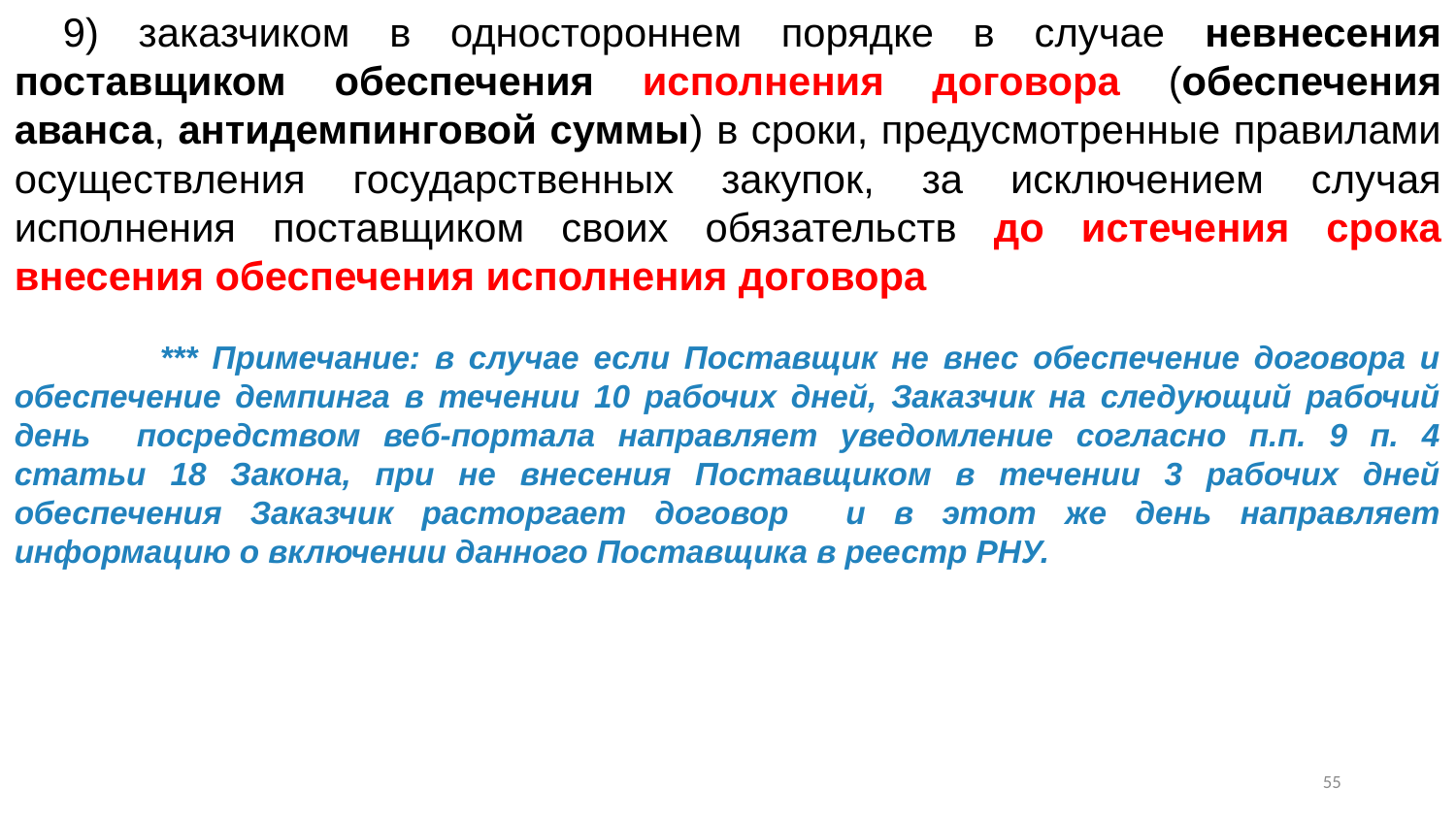

9) заказчиком в одностороннем порядке в случае невнесения поставщиком обеспечения исполнения договора (обеспечения аванса, антидемпинговой суммы) в сроки, предусмотренные правилами осуществления государственных закупок, за исключением случая исполнения поставщиком своих обязательств до истечения срока внесения обеспечения исполнения договора

	*** Примечание: в случае если Поставщик не внес обеспечение договора и обеспечение демпинга в течении 10 рабочих дней, Заказчик на следующий рабочий день  посредством веб-портала направляет уведомление согласно п.п. 9 п. 4 статьи 18 Закона, при не внесения Поставщиком в течении 3 рабочих дней обеспечения Заказчик расторгает договор  и в этот же день направляет информацию о включении данного Поставщика в реестр РНУ.

55